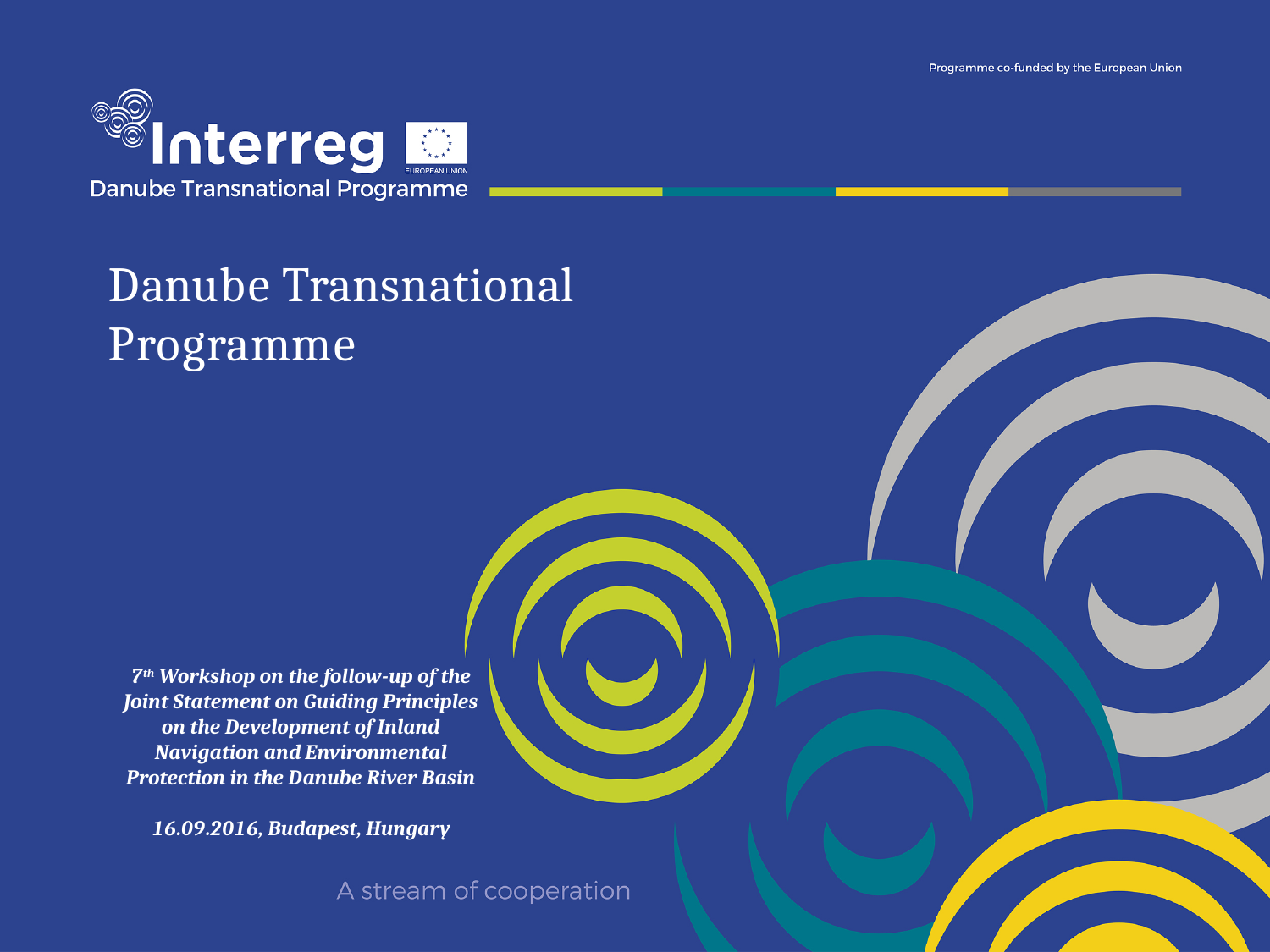

# Danube Transnational Programme
7th Workshop on the follow-up of the Joint Statement on Guiding Principles on the Development of Inland Navigation and Environmental Protection in the Danube River Basin

16.09.2016, Budapest, Hungary